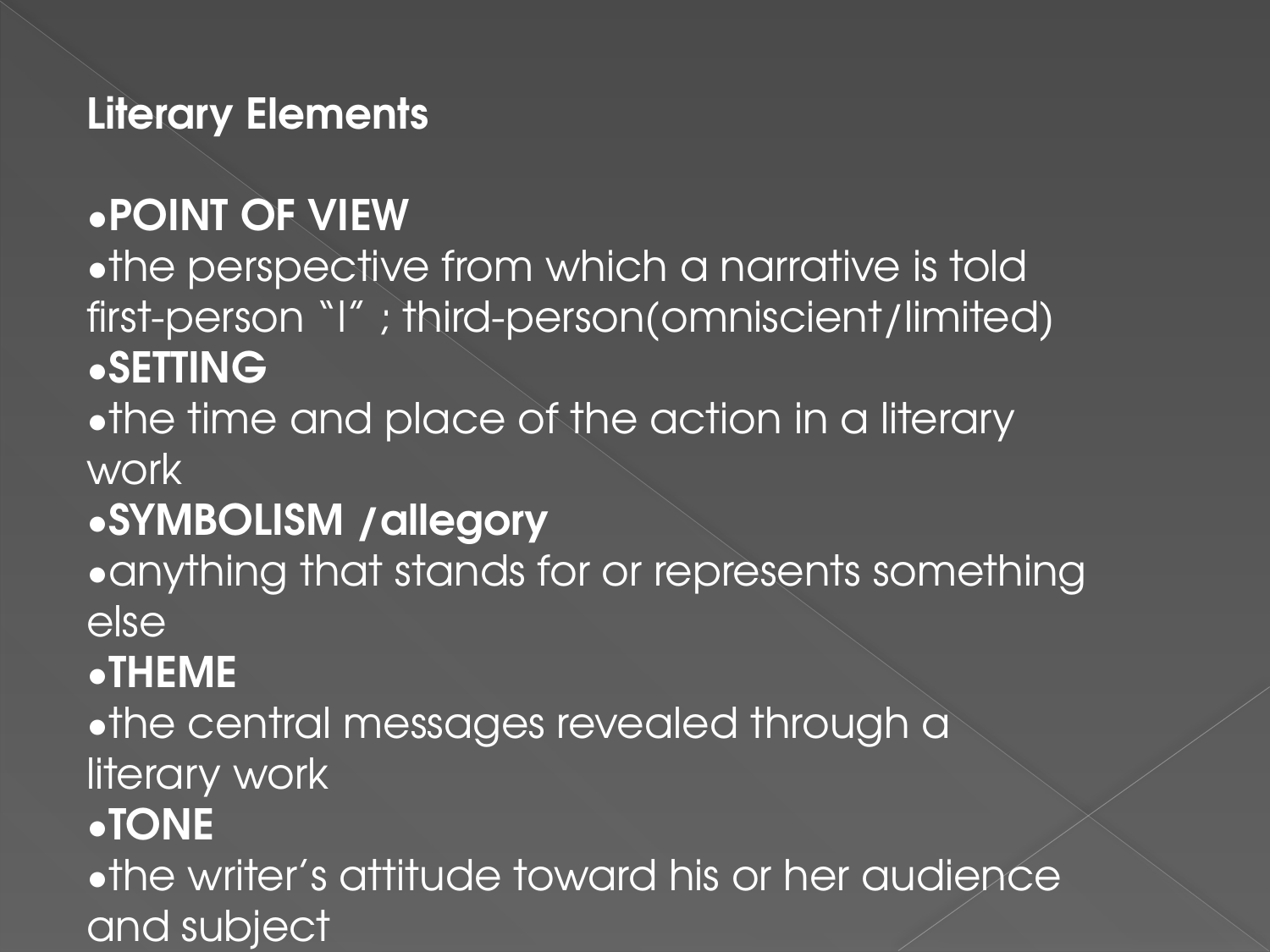

Literary Elements

•POINT OF VIEW
•the perspective from which a narrative is told
first-person “I” ; third-person(omniscient/limited)
•SETTING
•the time and place of the action in a literary work
•SYMBOLISM /allegory
•anything that stands for or represents something else
•THEME
•the central messages revealed through a literary work
•TONE
•the writer’s attitude toward his or her audience and subject